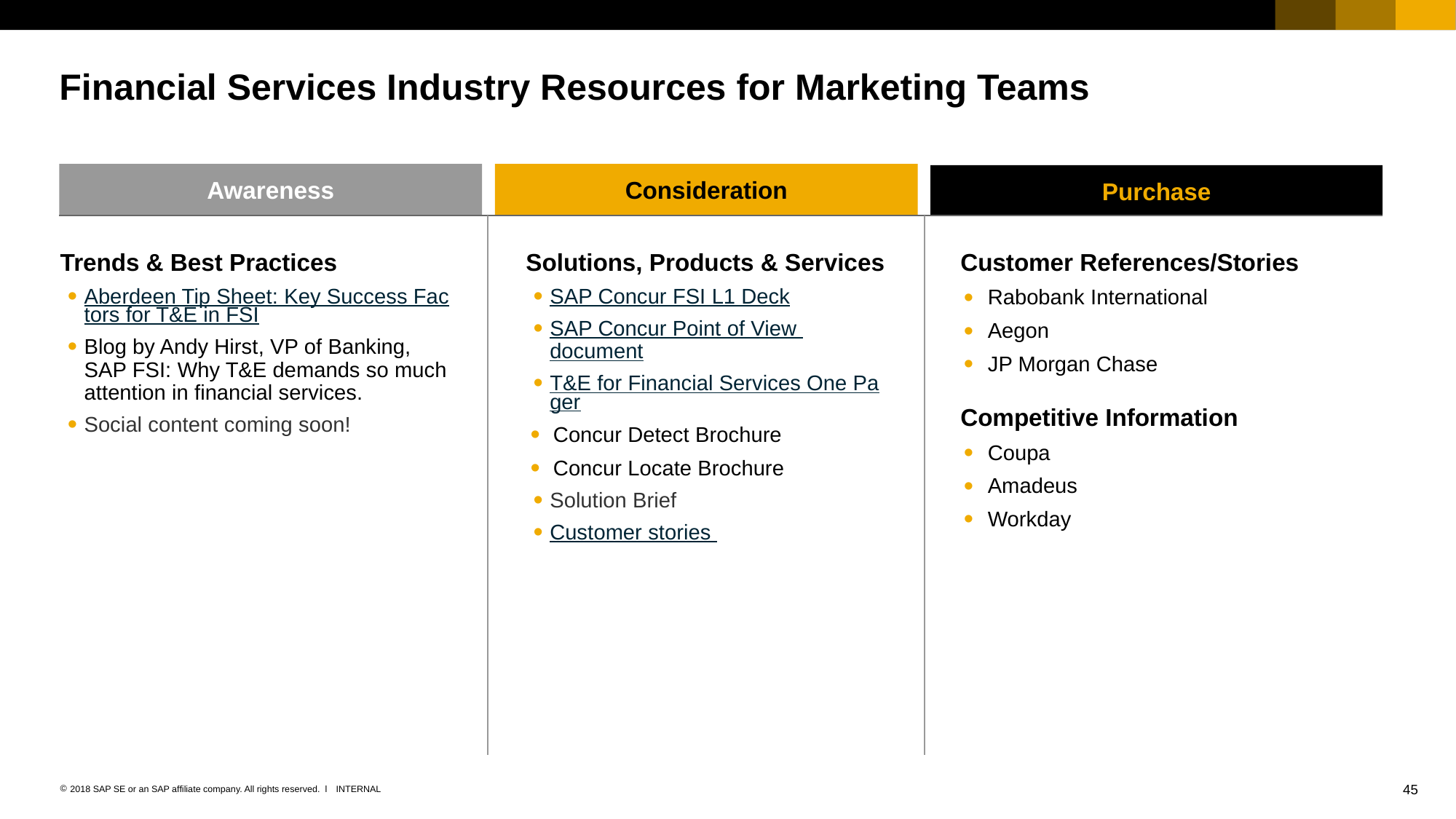

# Financial Services Industry Resources for Marketing Teams
Awareness
Consideration
Purchase
Trends & Best Practices
Aberdeen Tip Sheet: Key Success Factors for T&E in FSI
Blog by Andy Hirst, VP of Banking, SAP FSI: Why T&E demands so much attention in financial services.
Social content coming soon!

Solutions, Products & Services
SAP Concur FSI L1 Deck
SAP Concur Point of View document
T&E for Financial Services One Pager
Concur Detect Brochure
Concur Locate Brochure
Solution Brief
Customer stories

Customer References/Stories
Rabobank International
Aegon
JP Morgan Chase

Competitive Information
Coupa
Amadeus
Workday